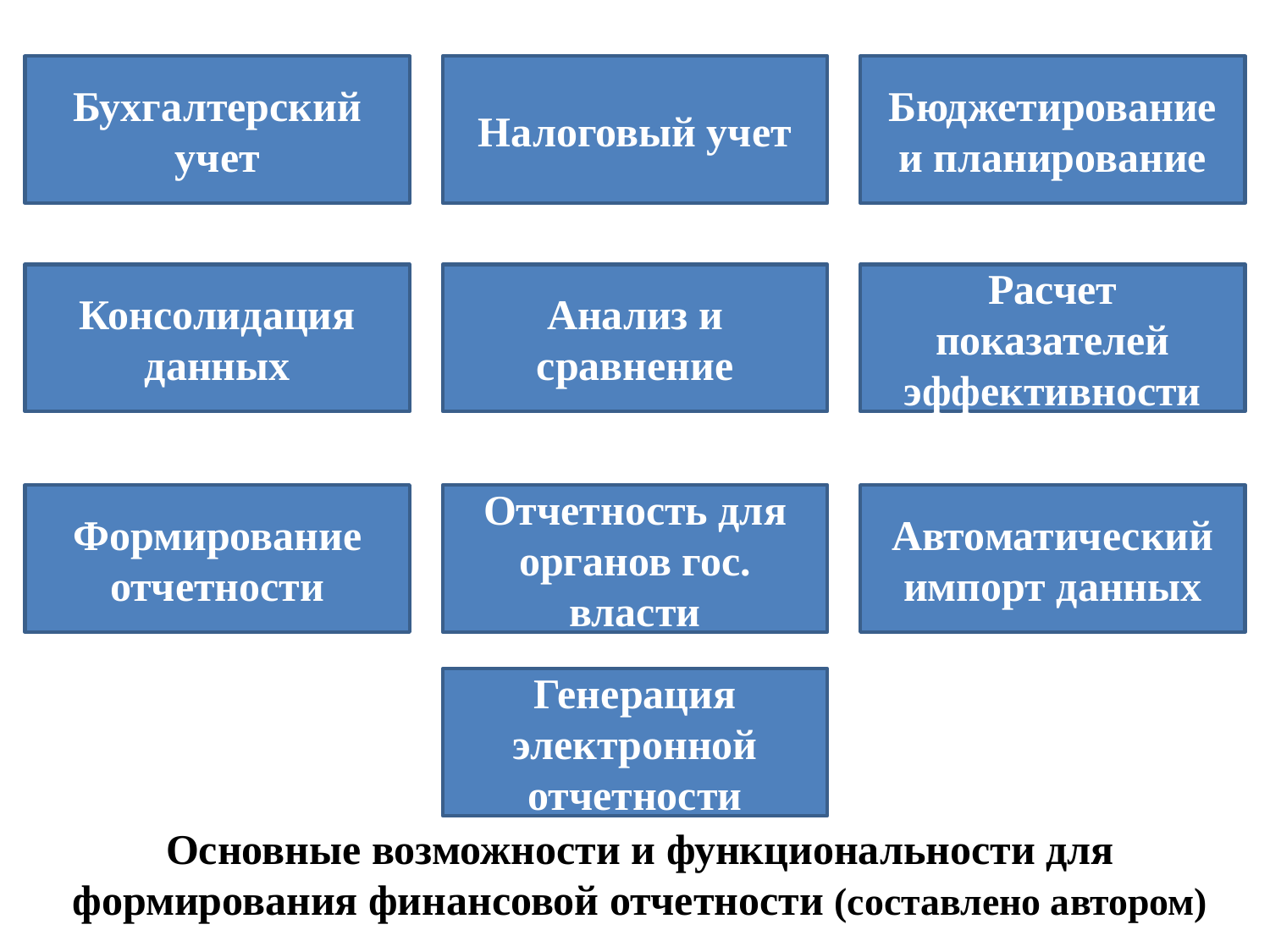

Бухгалтерский учет
Налоговый учет
Бюджетирование и планирование
Консолидация данных
Анализ и сравнение
Расчет показателей эффективности
Формирование отчетности
Отчетность для органов гос. власти
Автоматический импорт данных
Генерация электронной отчетности
Основные возможности и функциональности для формирования финансовой отчетности (составлено автором)